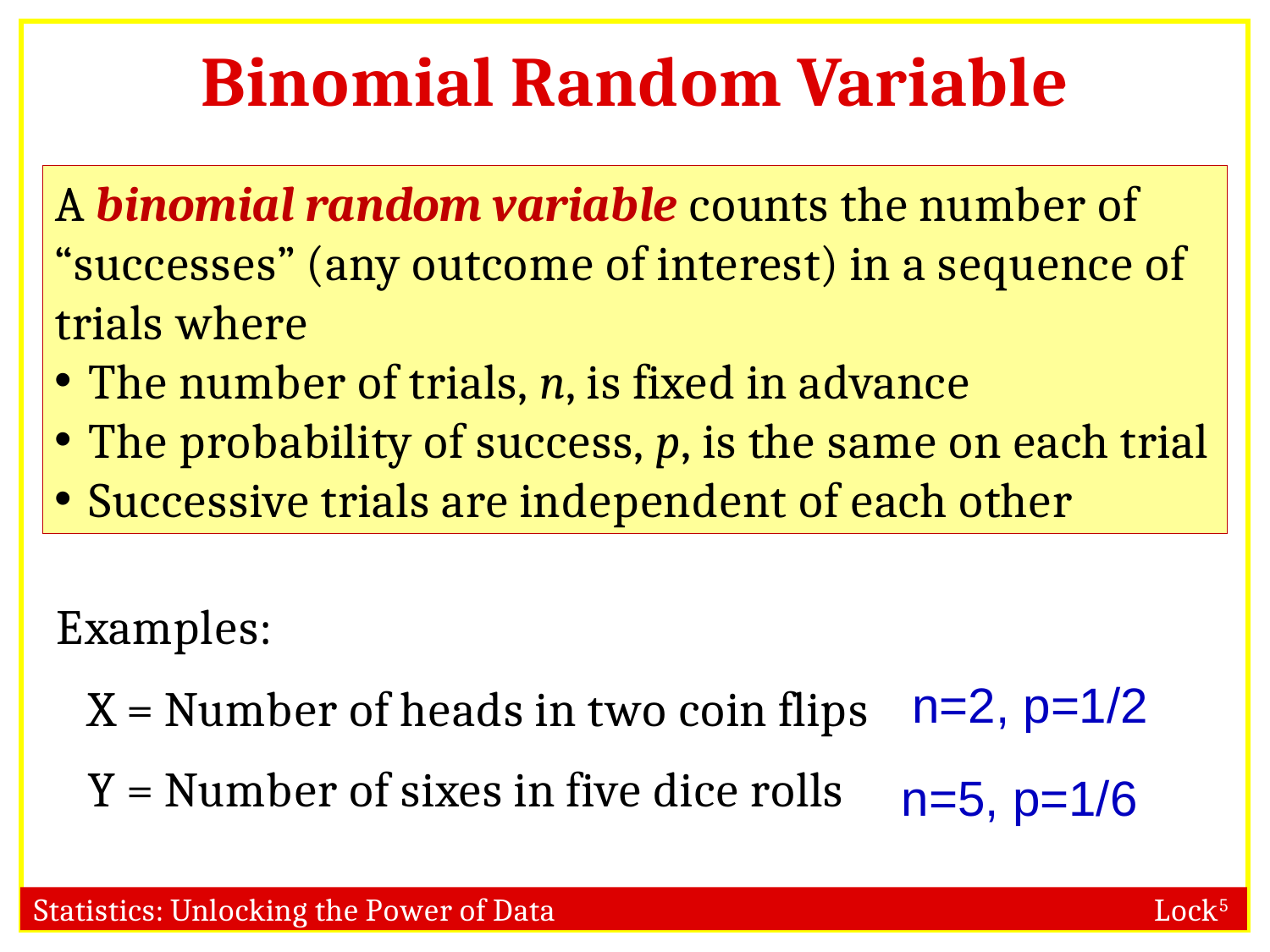

# Binomial Random Variable
A binomial random variable counts the number of “successes” (any outcome of interest) in a sequence of trials where
The number of trials, n, is fixed in advance
The probability of success, p, is the same on each trial
Successive trials are independent of each other
 Examples:
    X = Number of heads in two coin flips
    Y = Number of sixes in five dice rolls
n=2, p=1/2
n=5, p=1/6